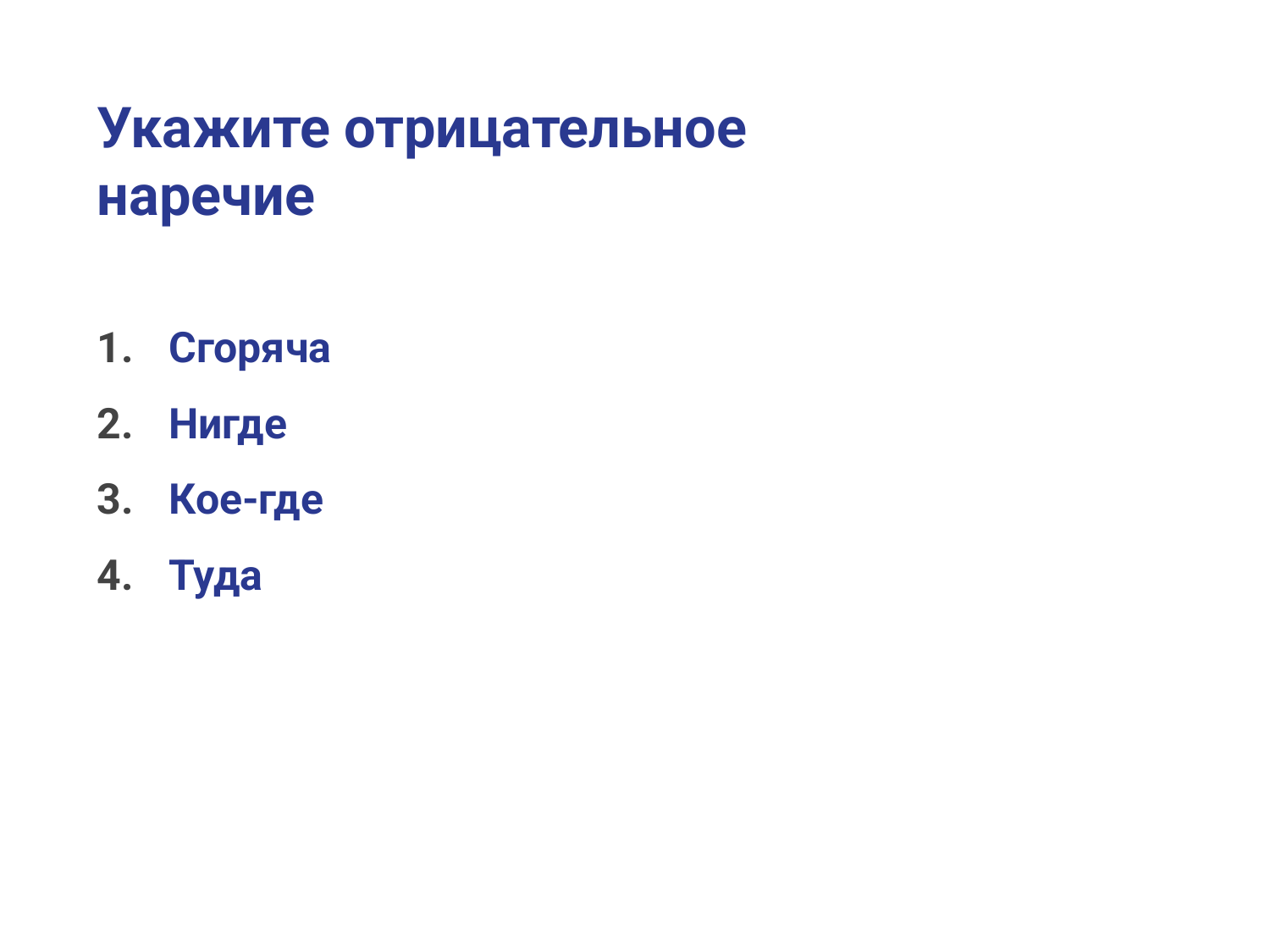

# Укажите отрицательное наречие
Сгоряча
Нигде
Кое-где
Туда